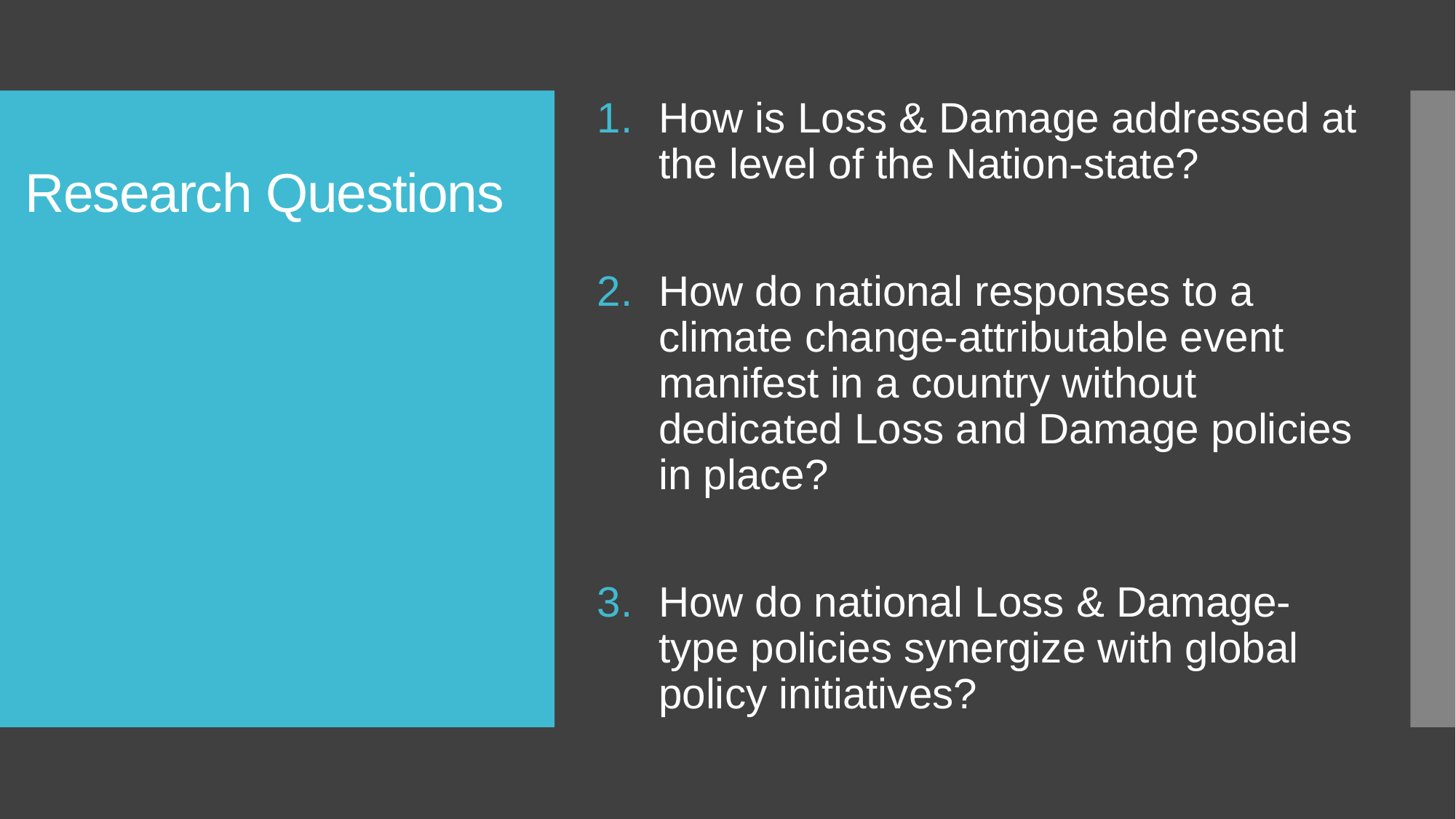

How is Loss & Damage addressed at the level of the Nation-state?

How do national responses to a climate change-attributable event manifest in a country without dedicated Loss and Damage policies in place?

How do national Loss & Damage-type policies synergize with global policy initiatives?

# Research Questions